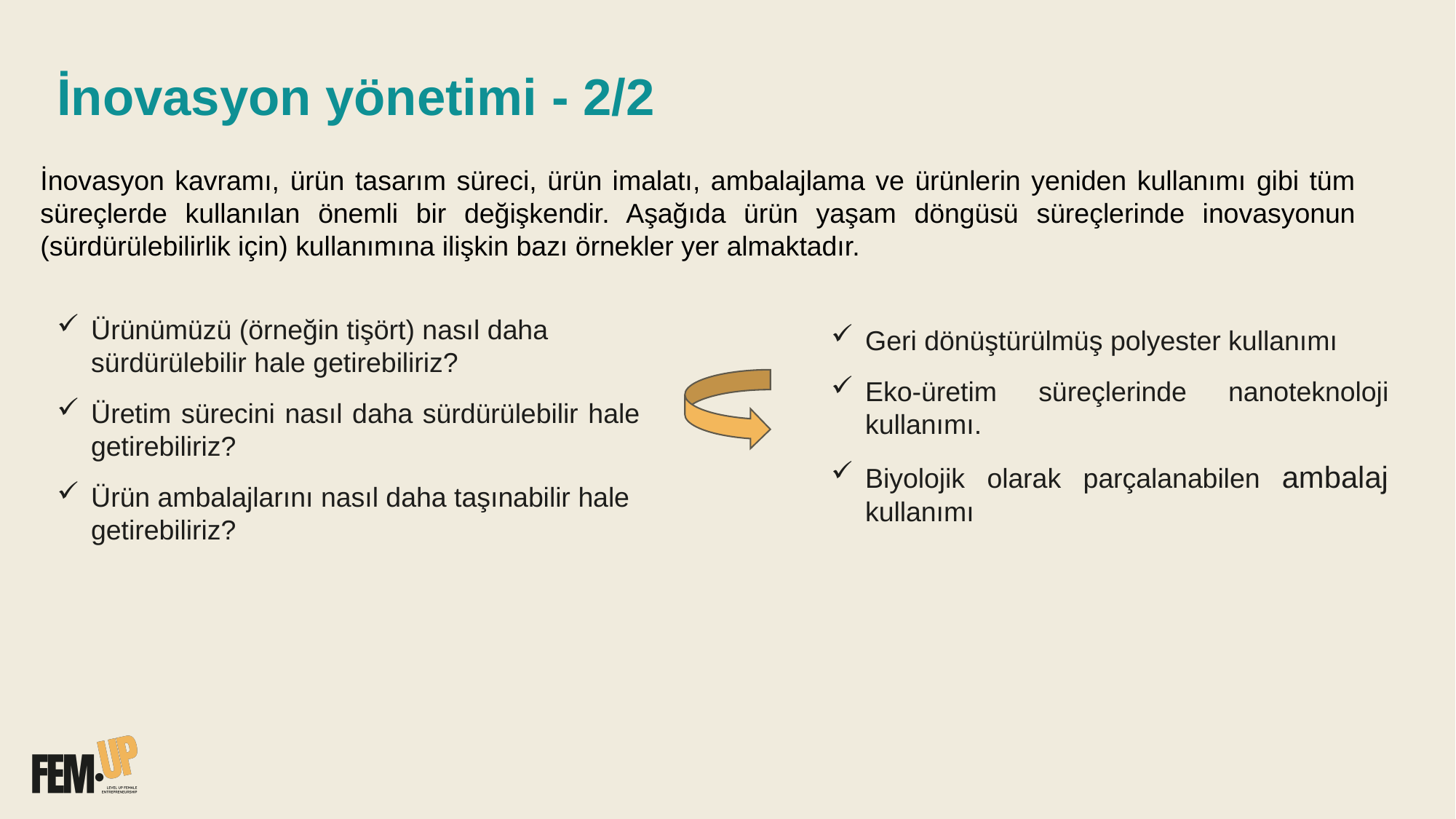

İnovasyon yönetimi - 2/2
İnovasyon kavramı, ürün tasarım süreci, ürün imalatı, ambalajlama ve ürünlerin yeniden kullanımı gibi tüm süreçlerde kullanılan önemli bir değişkendir. Aşağıda ürün yaşam döngüsü süreçlerinde inovasyonun (sürdürülebilirlik için) kullanımına ilişkin bazı örnekler yer almaktadır.
Ürünümüzü (örneğin tişört) nasıl daha sürdürülebilir hale getirebiliriz?
Üretim sürecini nasıl daha sürdürülebilir hale getirebiliriz?
Ürün ambalajlarını nasıl daha taşınabilir hale getirebiliriz?
Geri dönüştürülmüş polyester kullanımı
Eko-üretim süreçlerinde nanoteknoloji kullanımı.
Biyolojik olarak parçalanabilen ambalaj kullanımı